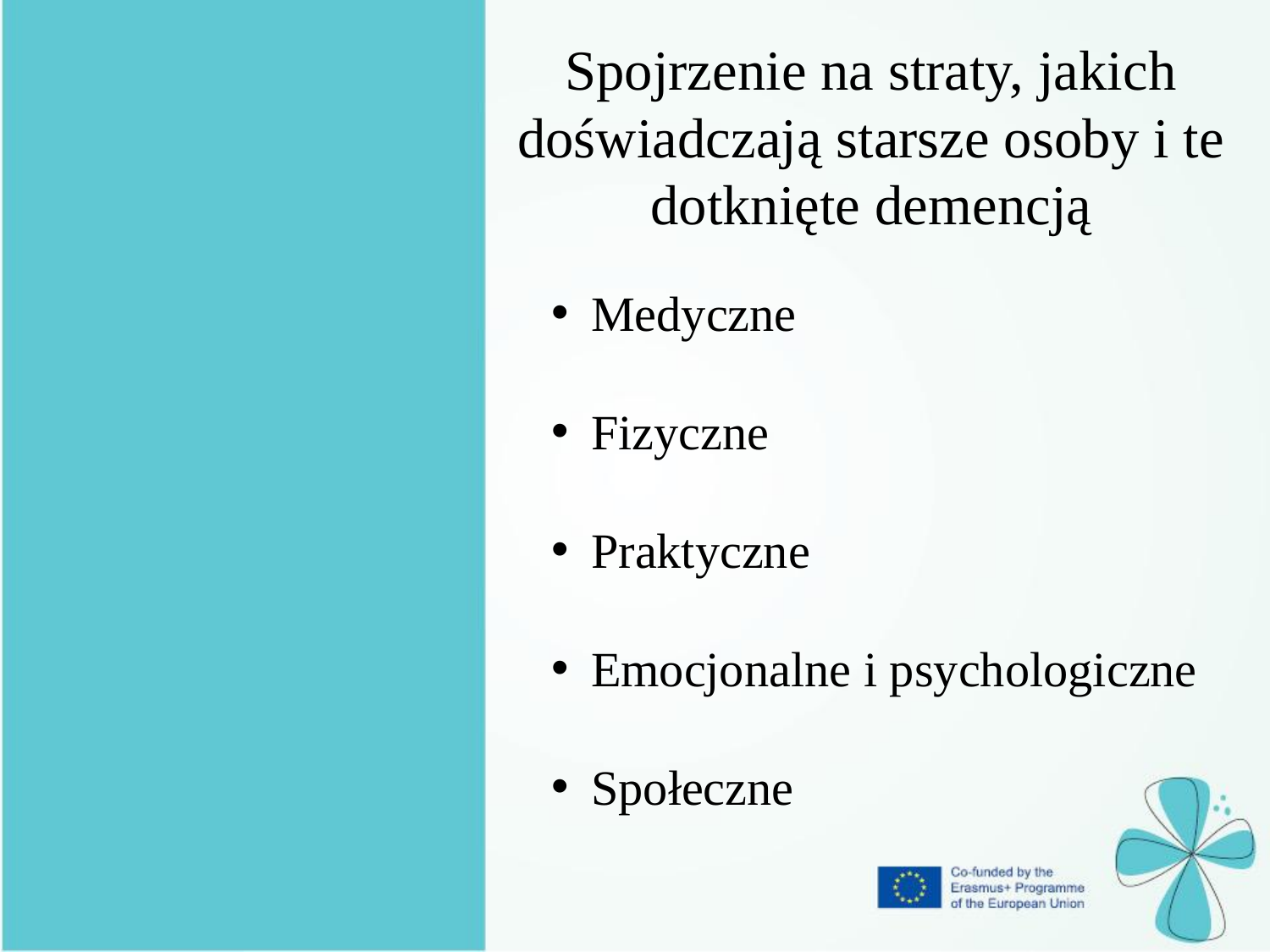

Spojrzenie na straty, jakich doświadczają starsze osoby i te dotknięte demencją
Medyczne

Fizyczne

Praktyczne

Emocjonalne i psychologiczne

Społeczne